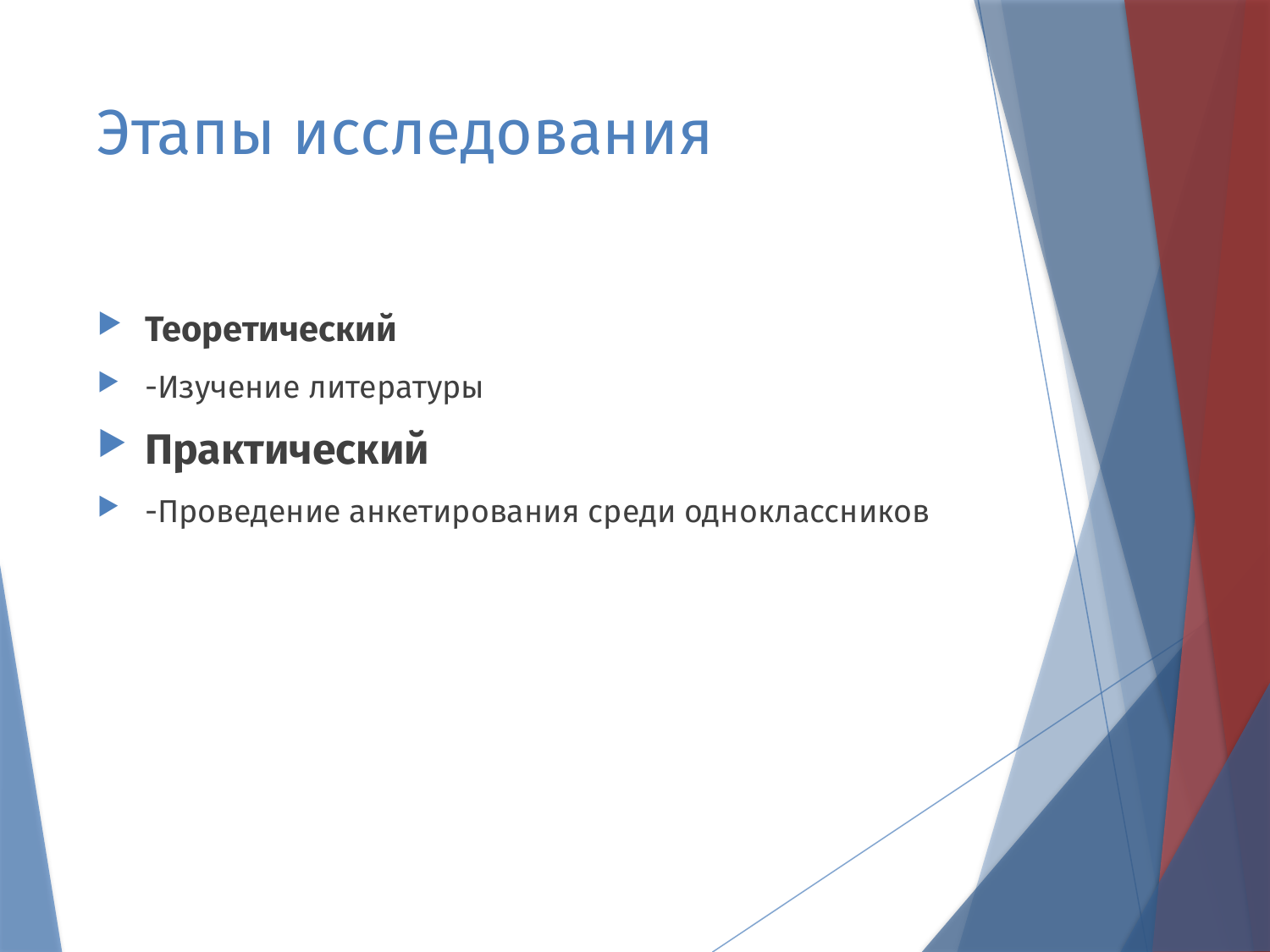

# Этапы исследования
Теоретический
-Изучение литературы
Практический
-Проведение анкетирования среди одноклассников